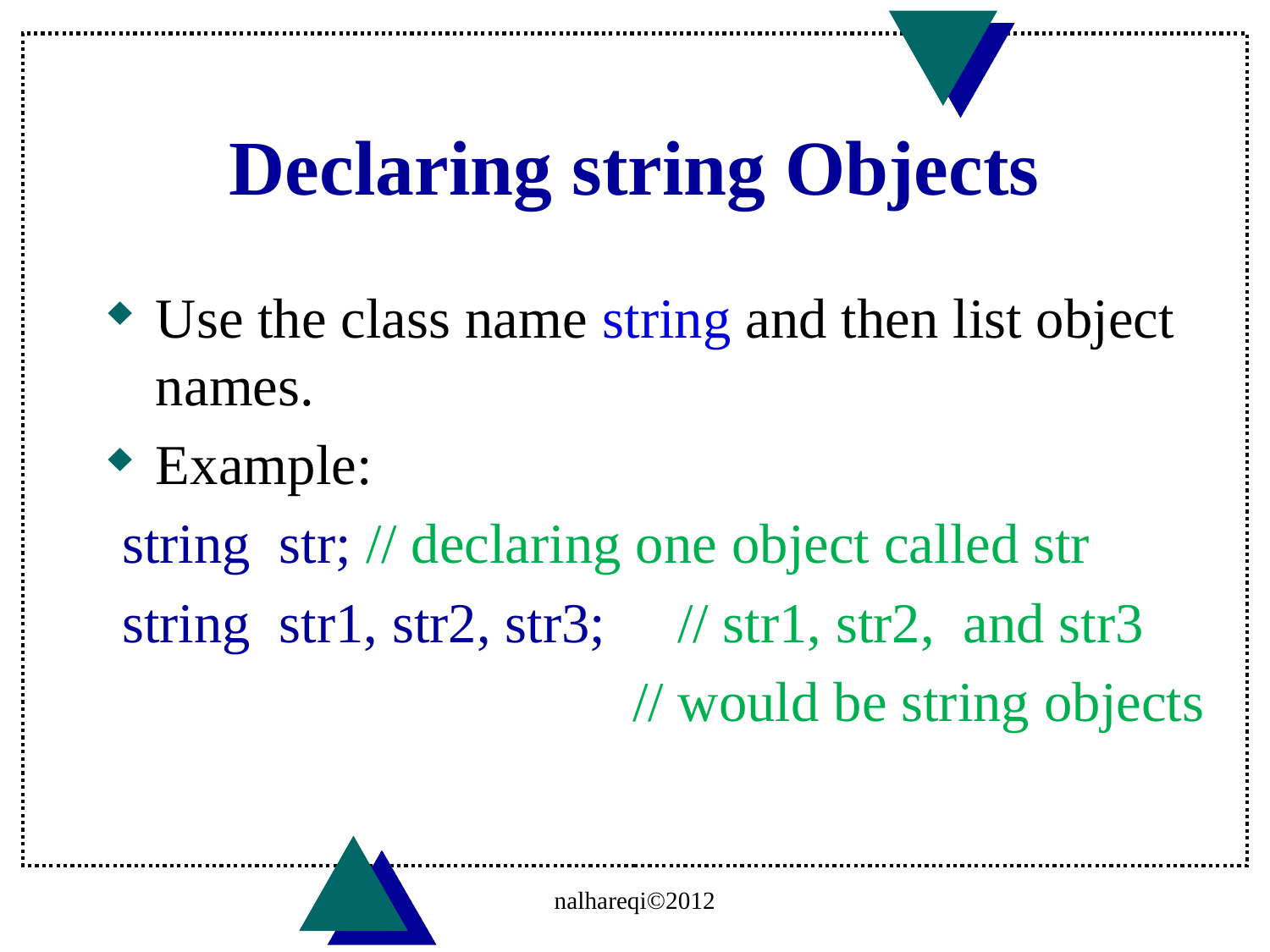

# Declaring string Objects
Use the class name string and then list object names.
Example:
 string  str; // declaring one object called str
 string  str1, str2, str3;     // str1, str2,  and str3
                                     // would be string objects
nalhareqi©2012